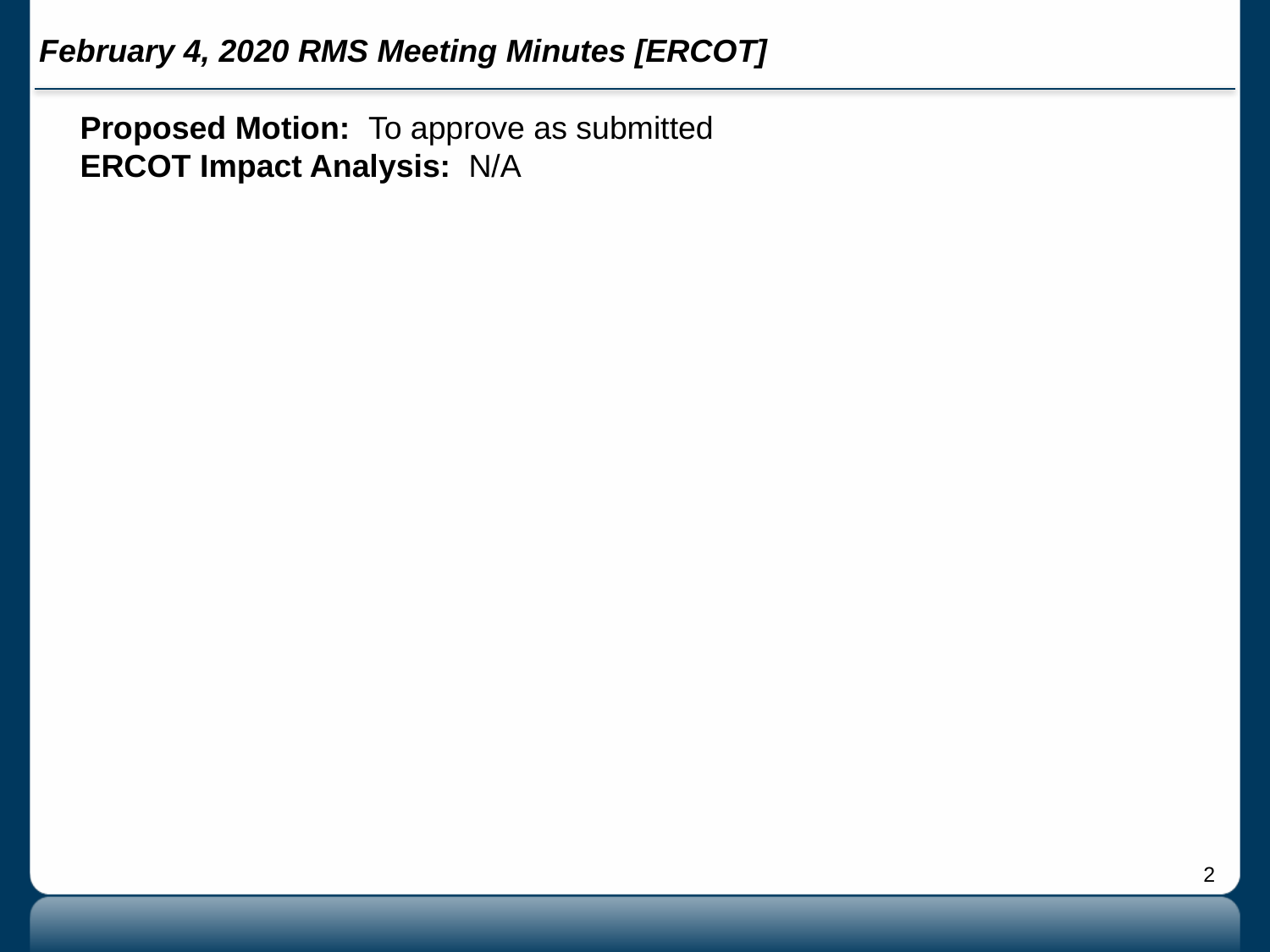

# February 4, 2020 RMS Meeting Minutes [ERCOT]
Proposed Motion:  To approve as submitted
ERCOT Impact Analysis:  N/A